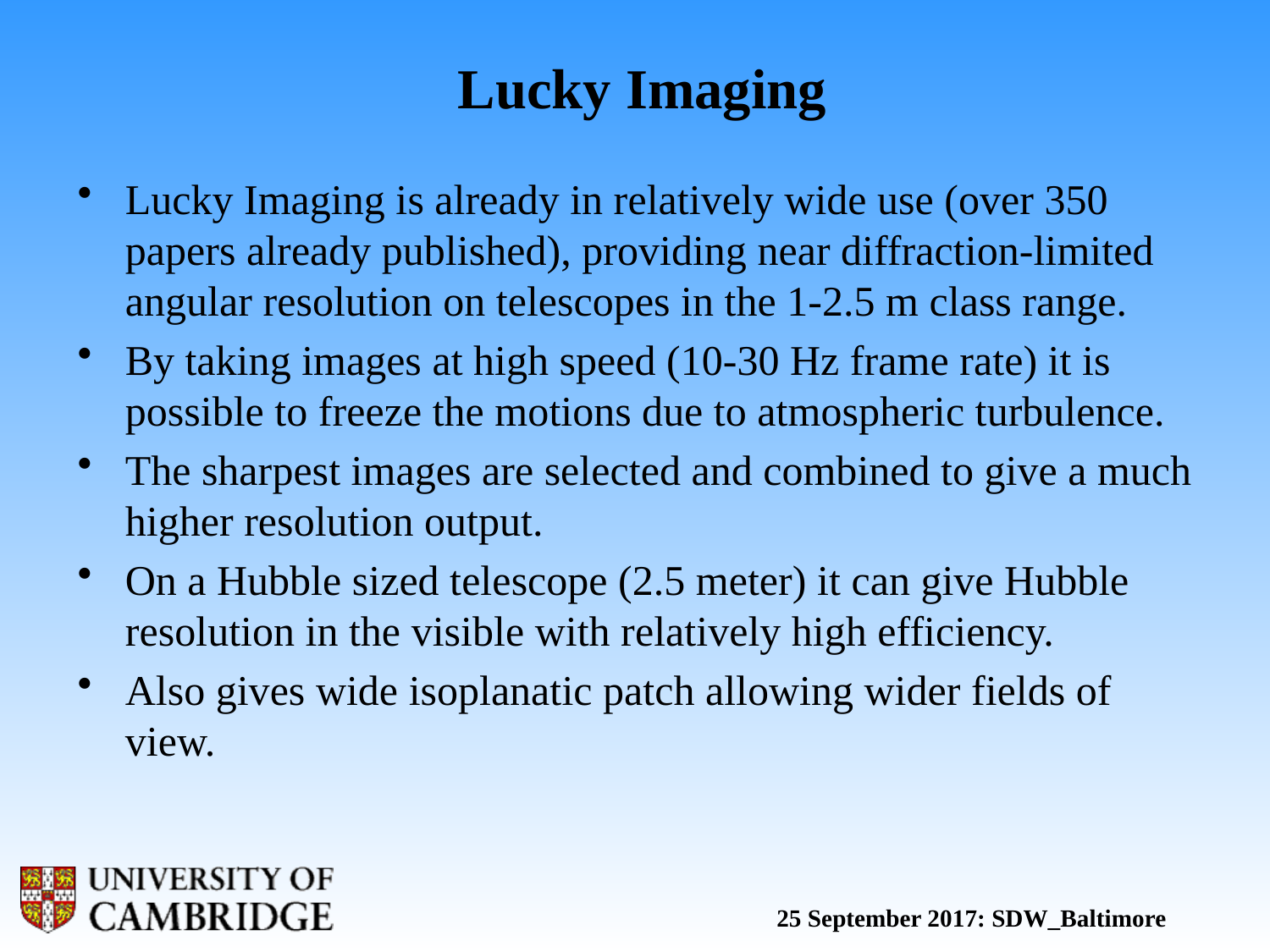

Lucky Imaging

Lucky Imaging is already in relatively wide use (over 350 papers already published), providing near diffraction-limited angular resolution on telescopes in the 1-2.5 m class range.
By taking images at high speed (10-30 Hz frame rate) it is possible to freeze the motions due to atmospheric turbulence.
The sharpest images are selected and combined to give a much higher resolution output.
On a Hubble sized telescope (2.5 meter) it can give Hubble resolution in the visible with relatively high efficiency.
Also gives wide isoplanatic patch allowing wider fields of view.
25 September 2017: SDW_Baltimore